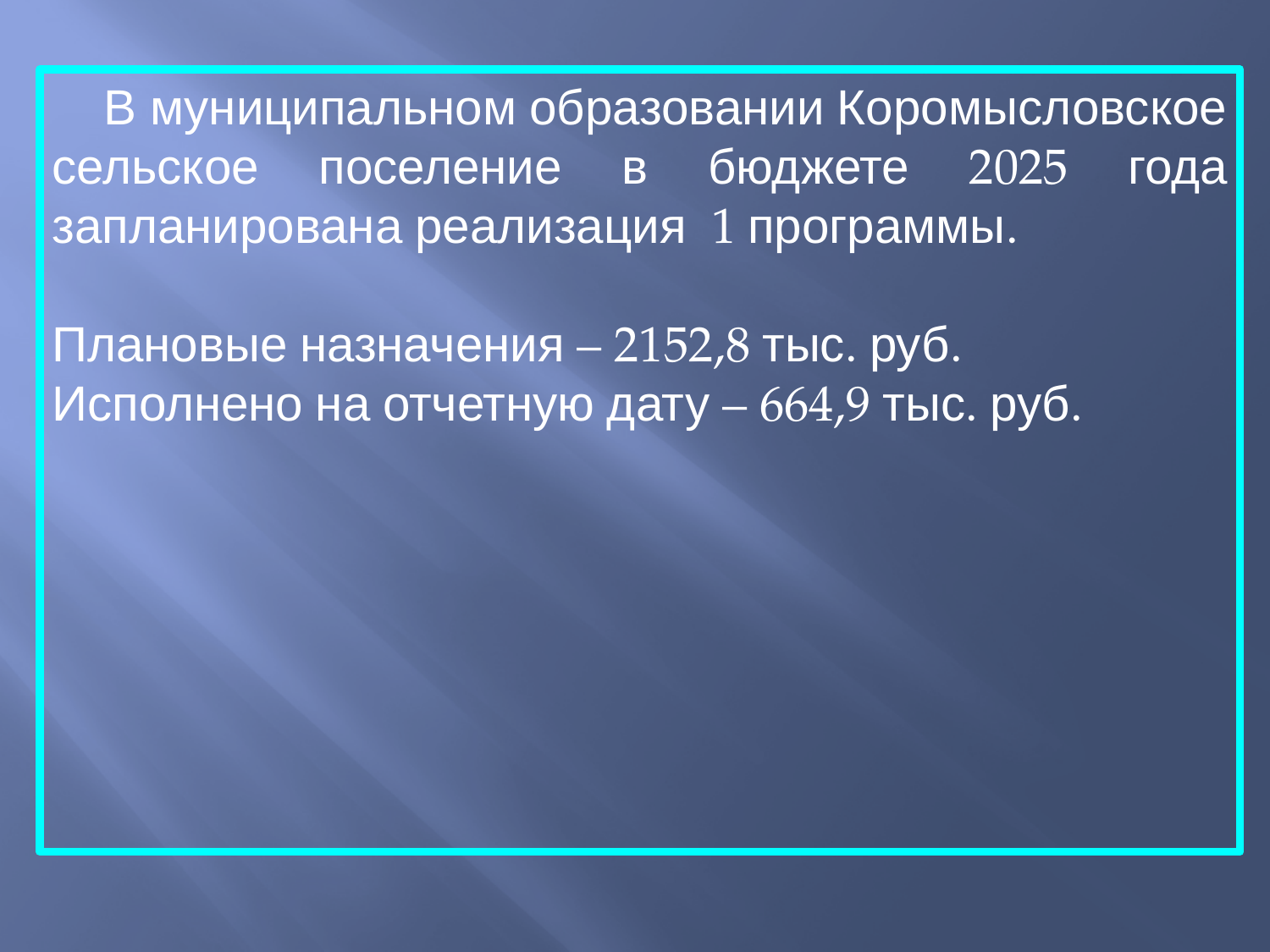

В муниципальном образовании Коромысловское сельское поселение в бюджете 2025 года запланирована реализация  1 программы.

Плановые назначения – 2152,8 тыс. руб.
Исполнено на отчетную дату – 664,9 тыс. руб.